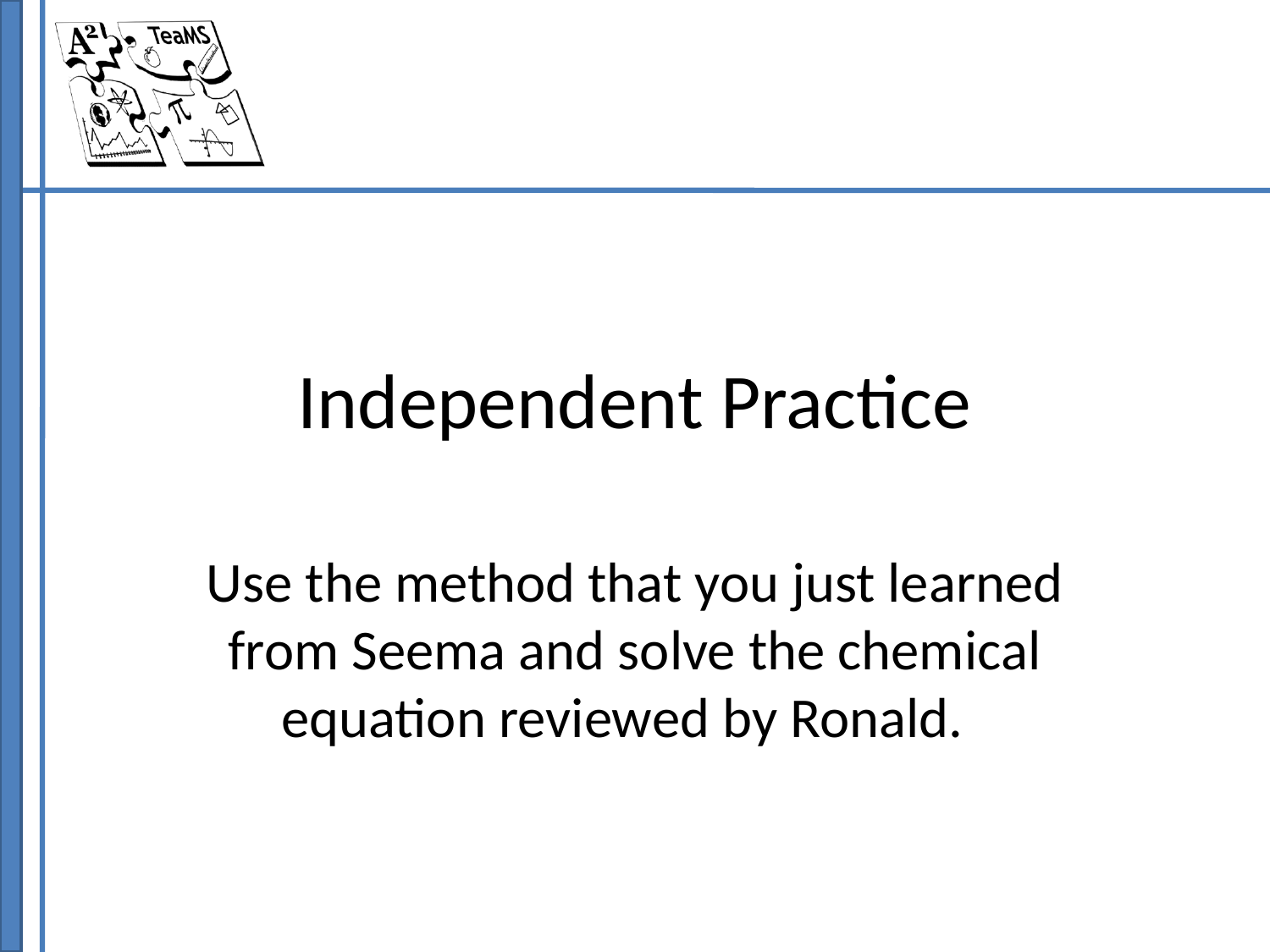

Independent Practice
Use the method that you just learned from Seema and solve the chemical equation reviewed by Ronald.